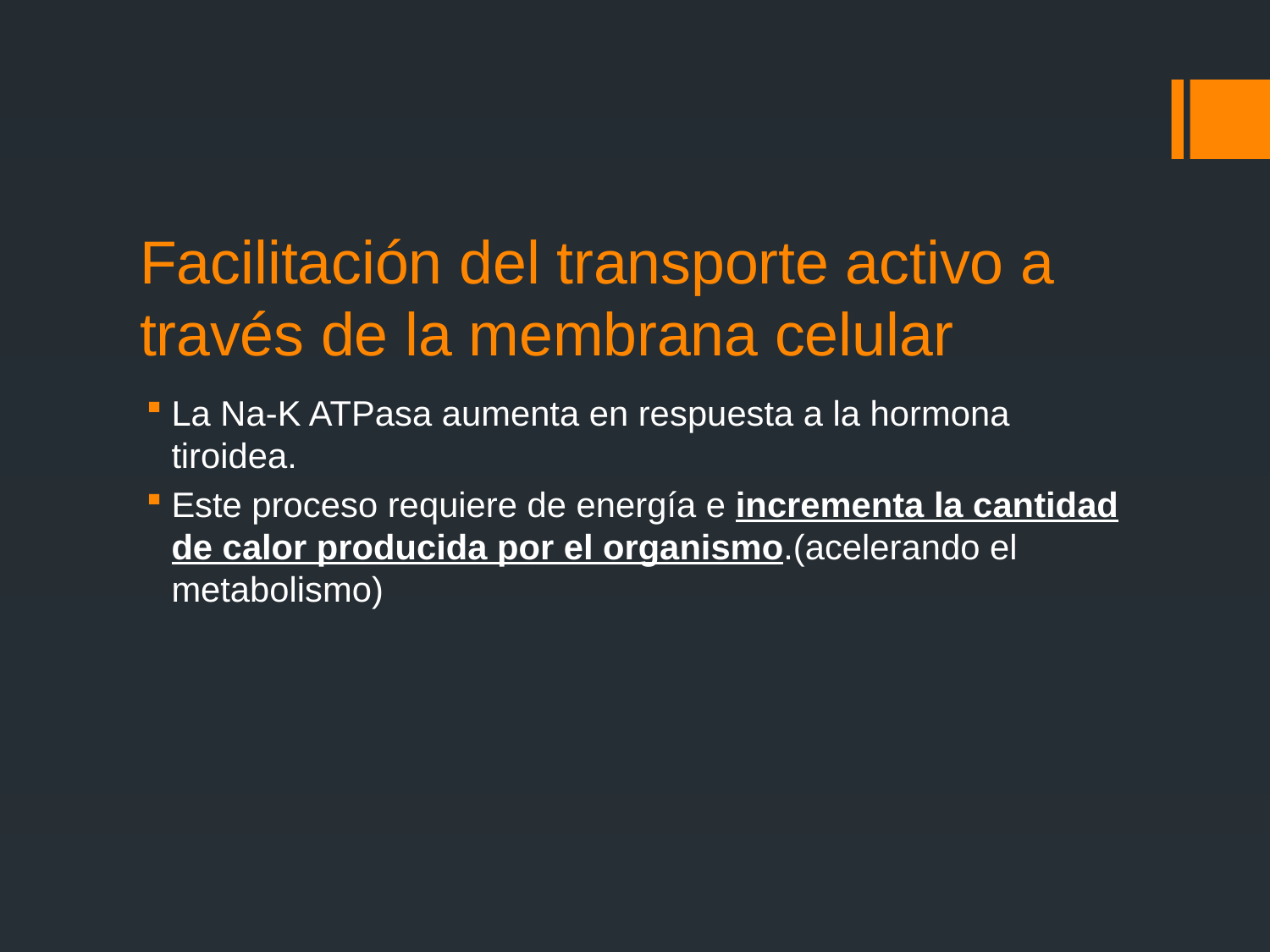

# Facilitación del transporte activo a través de la membrana celular
La Na-K ATPasa aumenta en respuesta a la hormona tiroidea.
Este proceso requiere de energía e incrementa la cantidad de calor producida por el organismo.(acelerando el metabolismo)